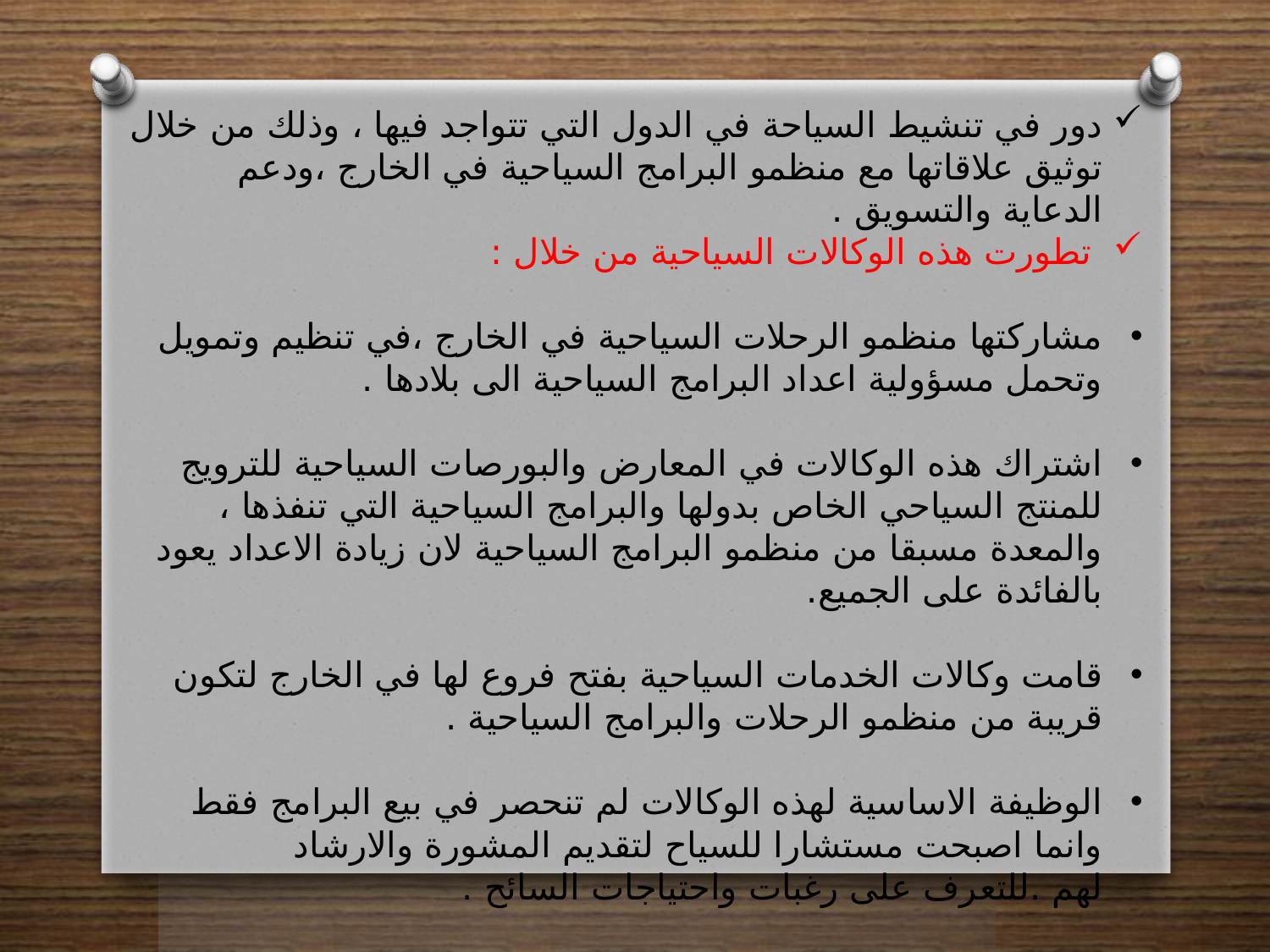

دور في تنشيط السياحة في الدول التي تتواجد فيها ، وذلك من خلال توثيق علاقاتها مع منظمو البرامج السياحية في الخارج ،ودعم الدعاية والتسويق .
 تطورت هذه الوكالات السياحية من خلال :

مشاركتها منظمو الرحلات السياحية في الخارج ،في تنظيم وتمويل وتحمل مسؤولية اعداد البرامج السياحية الى بلادها .

اشتراك هذه الوكالات في المعارض والبورصات السياحية للترويج للمنتج السياحي الخاص بدولها والبرامج السياحية التي تنفذها ، والمعدة مسبقا من منظمو البرامج السياحية لان زيادة الاعداد يعود بالفائدة على الجميع.

قامت وكالات الخدمات السياحية بفتح فروع لها في الخارج لتكون قريبة من منظمو الرحلات والبرامج السياحية .

الوظيفة الاساسية لهذه الوكالات لم تنحصر في بيع البرامج فقط وانما اصبحت مستشارا للسياح لتقديم المشورة والارشاد لهم .للتعرف على رغبات واحتياجات السائح .